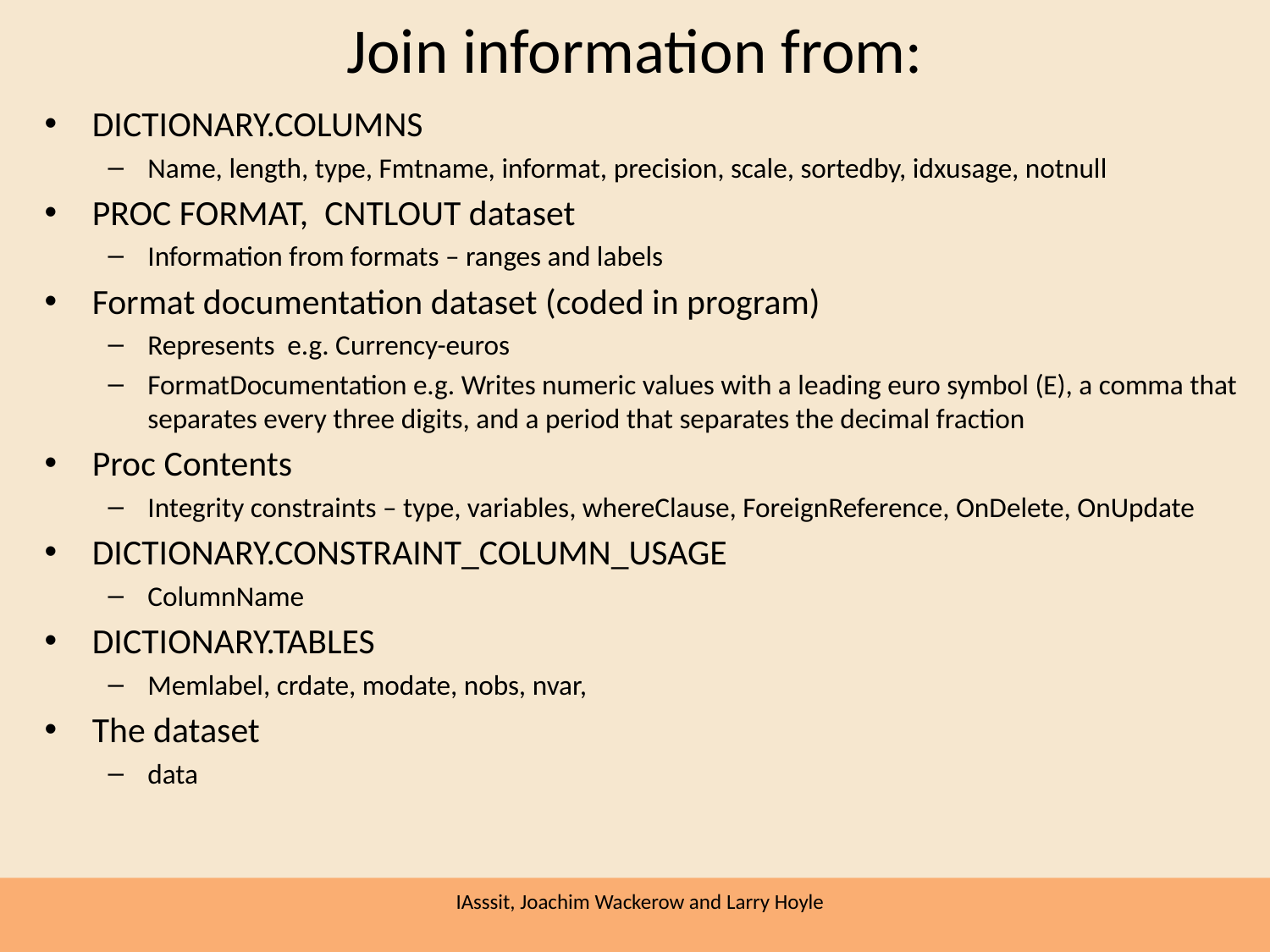

# Join information from:
DICTIONARY.COLUMNS
Name, length, type, Fmtname, informat, precision, scale, sortedby, idxusage, notnull
PROC FORMAT,  CNTLOUT dataset
Information from formats – ranges and labels
Format documentation dataset (coded in program)
Represents  e.g. Currency-euros
FormatDocumentation e.g. Writes numeric values with a leading euro symbol (E), a comma that separates every three digits, and a period that separates the decimal fraction
Proc Contents
Integrity constraints – type, variables, whereClause, ForeignReference, OnDelete, OnUpdate
DICTIONARY.CONSTRAINT_COLUMN_USAGE
ColumnName
DICTIONARY.TABLES
Memlabel, crdate, modate, nobs, nvar,
The dataset
data
IAsssit, Joachim Wackerow and Larry Hoyle